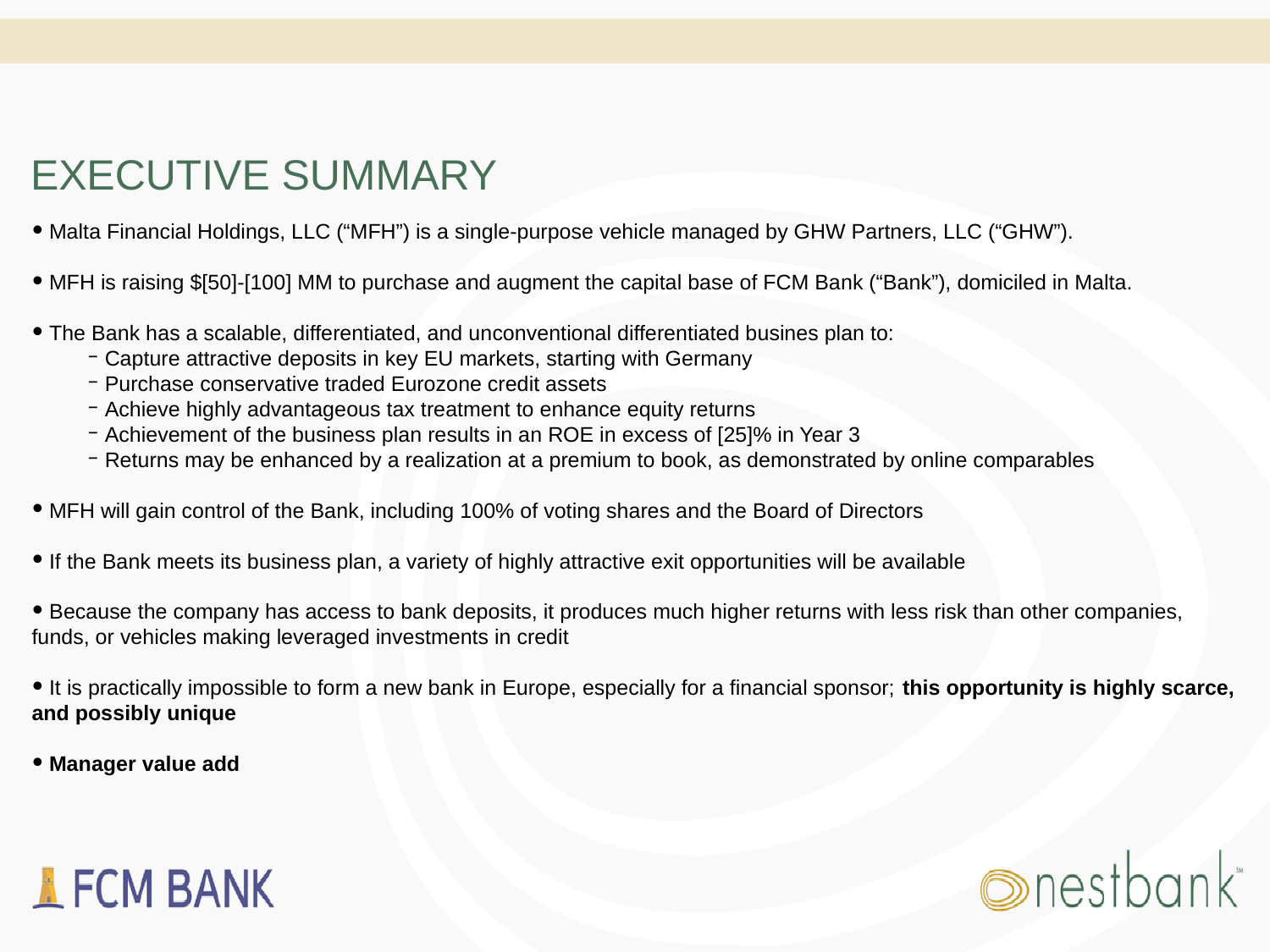

# EXECUTIVE SUMMARY
 Malta Financial Holdings, LLC (“MFH”) is a single-purpose vehicle managed by GHW Partners, LLC (“GHW”).

 MFH is raising $[50]-[100] MM to purchase and augment the capital base of FCM Bank (“Bank”), domiciled in Malta.

 The Bank has a scalable, differentiated, and unconventional differentiated busines plan to:
 Capture attractive deposits in key EU markets, starting with Germany
 Purchase conservative traded Eurozone credit assets
 Achieve highly advantageous tax treatment to enhance equity returns
 Achievement of the business plan results in an ROE in excess of [25]% in Year 3
 Returns may be enhanced by a realization at a premium to book, as demonstrated by online comparables

 MFH will gain control of the Bank, including 100% of voting shares and the Board of Directors

 If the Bank meets its business plan, a variety of highly attractive exit opportunities will be available

 Because the company has access to bank deposits, it produces much higher returns with less risk than other companies, funds, or vehicles making leveraged investments in credit

 It is practically impossible to form a new bank in Europe, especially for a financial sponsor; this opportunity is highly scarce, and possibly unique

 Manager value add